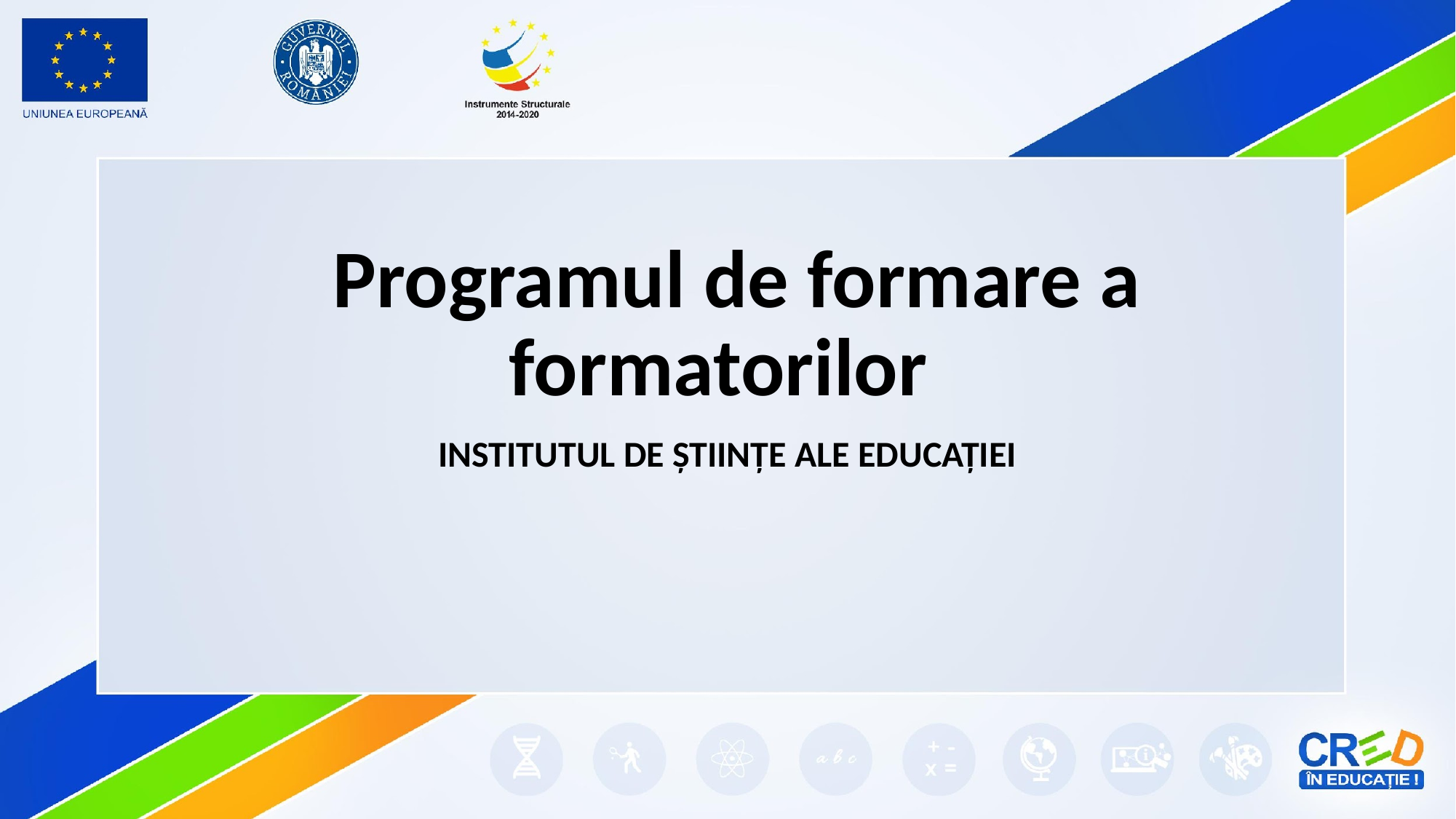

# Programul de formare a formatorilor
INSTITUTUL DE ȘTIINȚE ALE EDUCAȚIEI